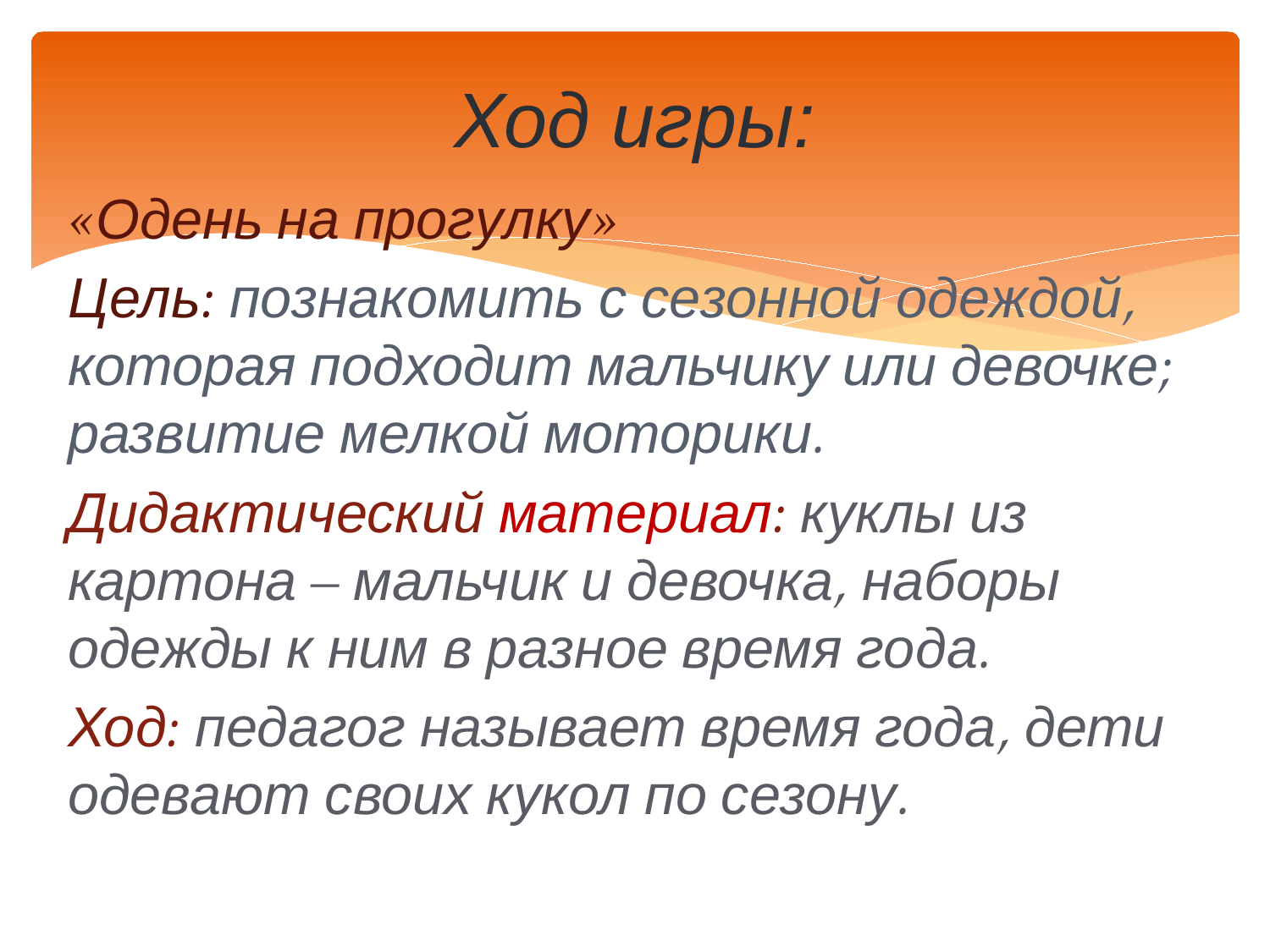

# Ход игры:
«Одень на прогулку»
Цель: познакомить с сезонной одеждой, которая подходит мальчику или девочке; развитие мелкой моторики.
Дидактический материал: куклы из картона – мальчик и девочка, наборы одежды к ним в разное время года.
Ход: педагог называет время года, дети одевают своих кукол по сезону.